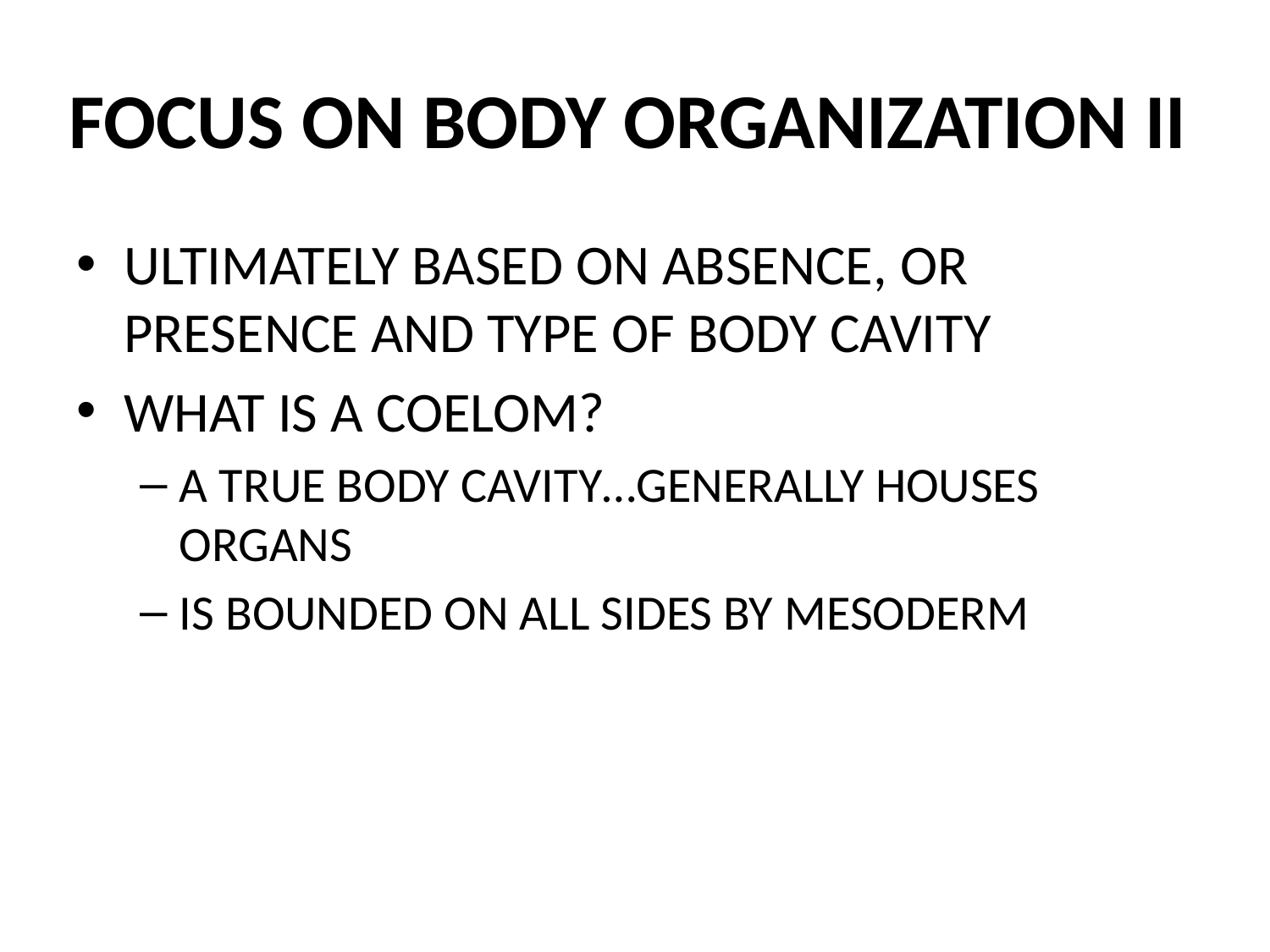

# FOCUS ON BODY ORGANIZATION II
ULTIMATELY BASED ON ABSENCE, OR PRESENCE AND TYPE OF BODY CAVITY
WHAT IS A COELOM?
A TRUE BODY CAVITY…GENERALLY HOUSES ORGANS
IS BOUNDED ON ALL SIDES BY MESODERM